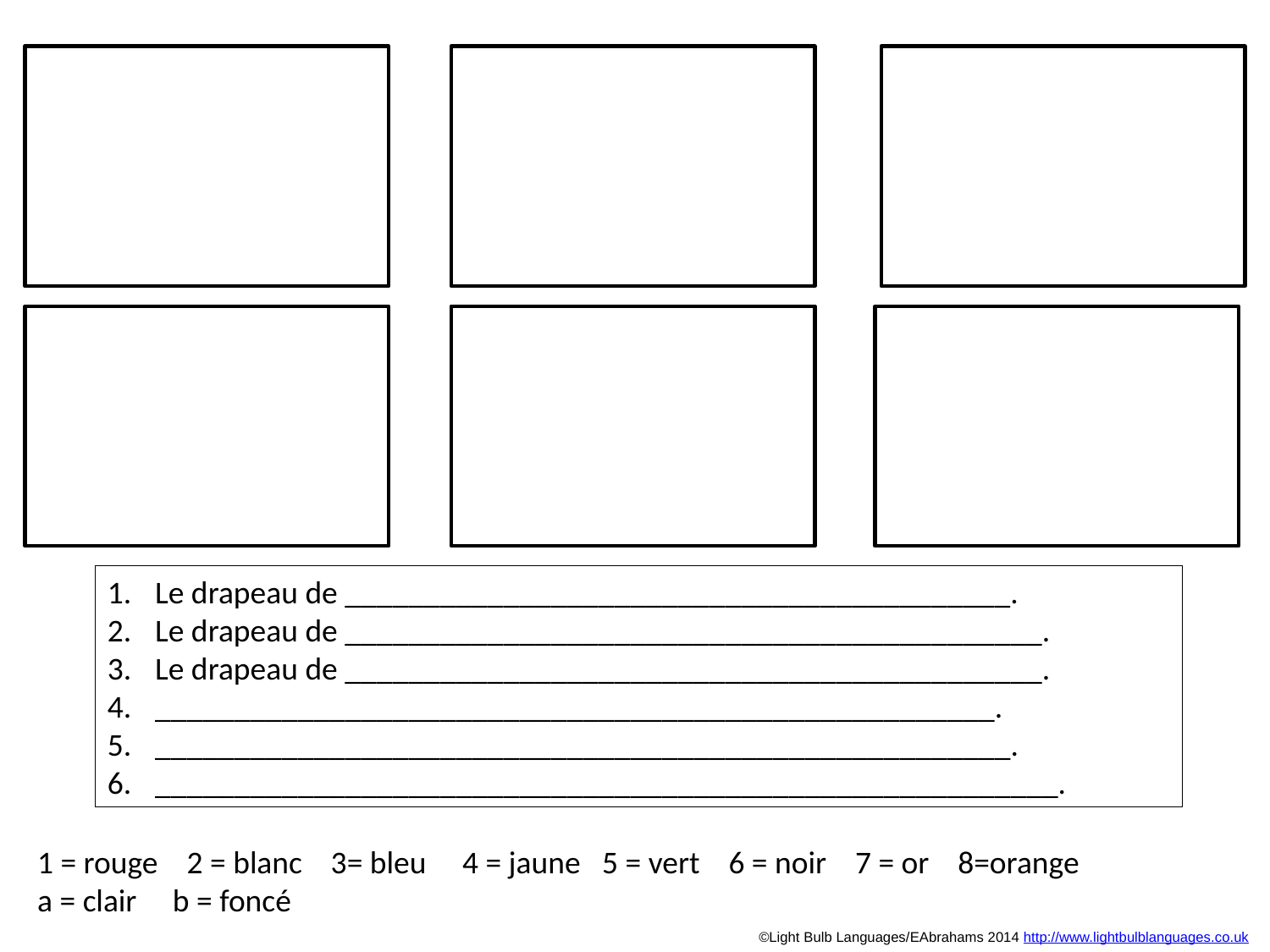

Le drapeau de __________________________________________.
Le drapeau de ____________________________________________.
Le drapeau de ____________________________________________.
_____________________________________________________.
______________________________________________________.
_________________________________________________________.
1 = rouge    2 = blanc    3= bleu     4 = jaune   5 = vert    6 = noir    7 = or    8=orange
a = clair     b = foncé
©Light Bulb Languages/EAbrahams 2014 http://www.lightbulblanguages.co.uk